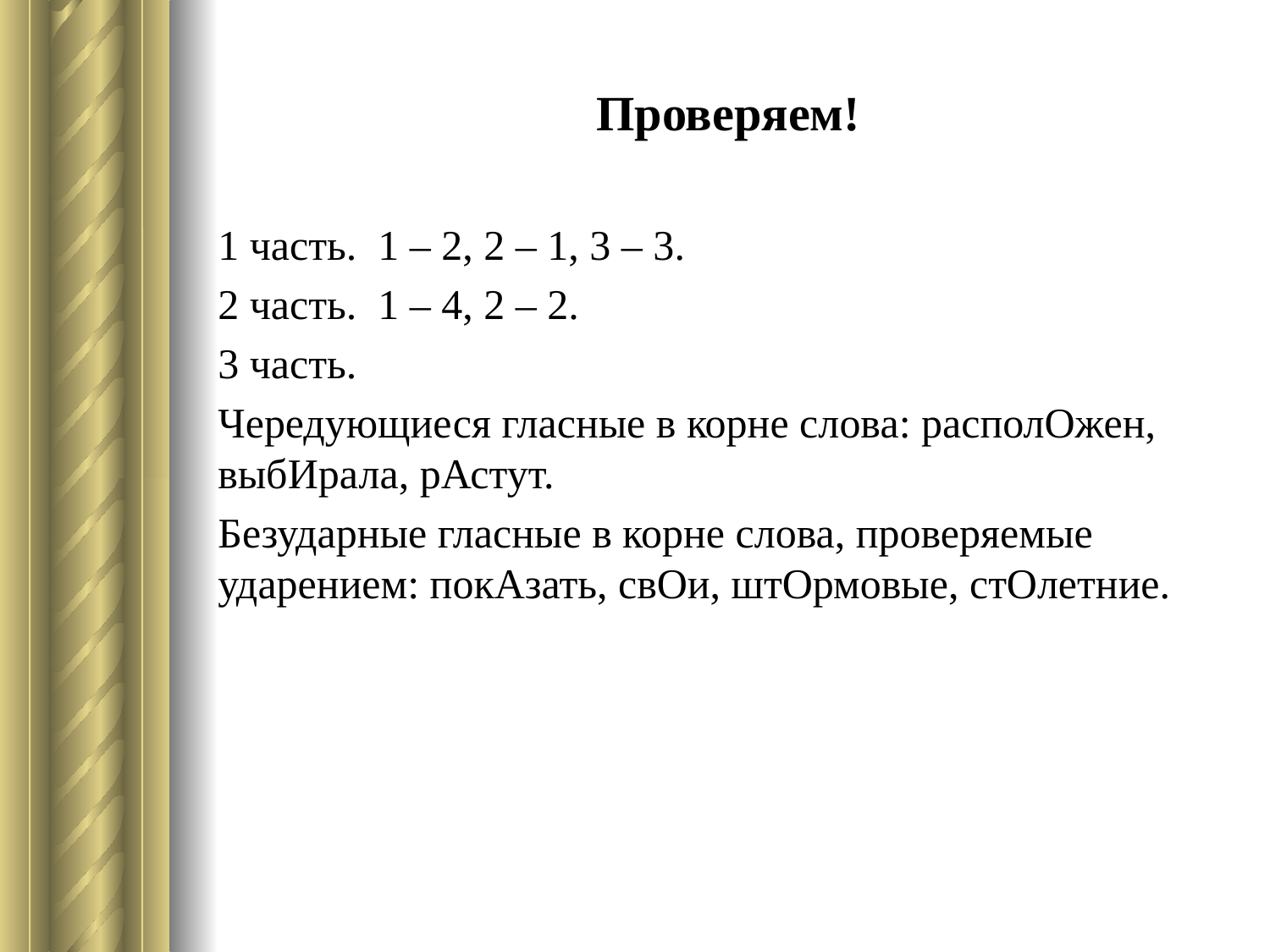

# Проверяем!
1 часть.  1 – 2, 2 – 1, 3 – 3.
2 часть.  1 – 4, 2 – 2.
3 часть.
Чередующиеся гласные в корне слова: располОжен, выбИрала, рАстут.
Безударные гласные в корне слова, проверяемые ударением: покАзать, свОи, штОрмовые, стОлетние.